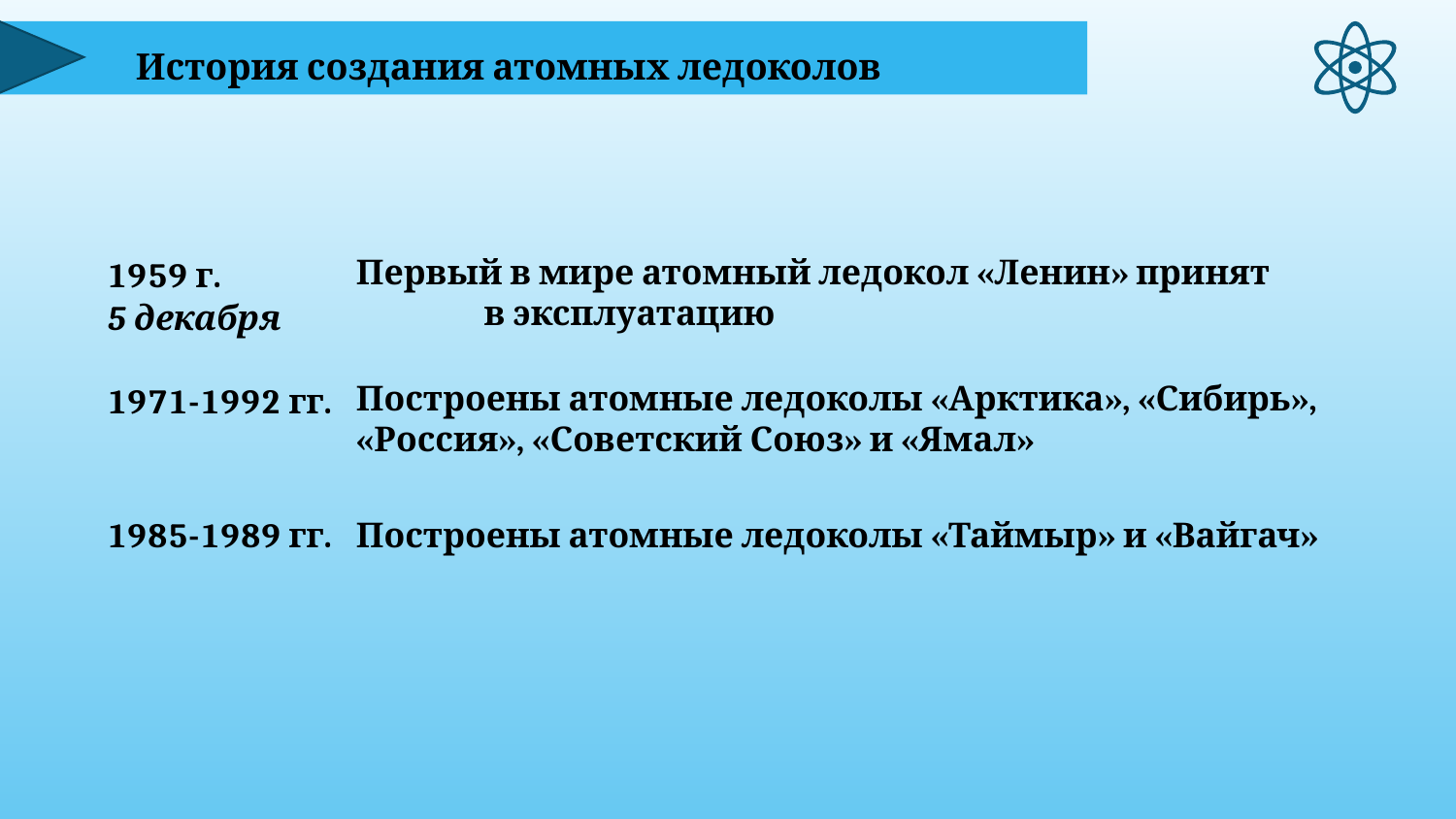

История создания атомных ледоколов
| 1959 г. 5 декабря | Первый в мире атомный ледокол «Ленин» принят в эксплуатацию |
| --- | --- |
| 1971-1992 гг. | Построены атомные ледоколы «Арктика», «Сибирь», «Россия», «Советский Союз» и «Ямал» |
| 1985-1989 гг. | Построены атомные ледоколы «Таймыр» и «Вайгач» |